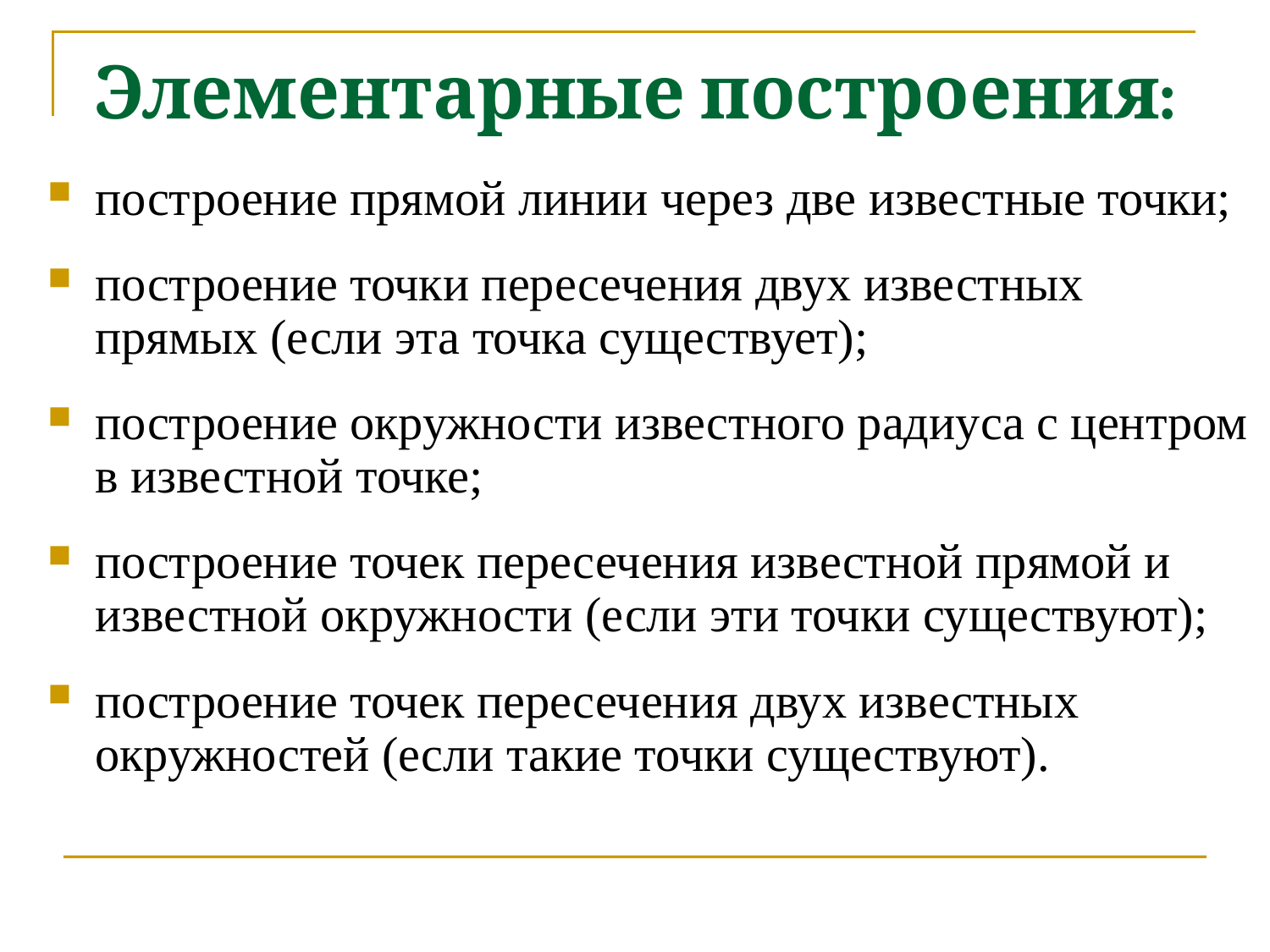

# Элементарные построения:
построение прямой линии через две известные точки;

построение точки пересечения двух известных прямых (если эта точка существует);

построение окружности известного радиуса с центром в известной точке;

построение точек пересечения известной прямой и известной окружности (если эти точки существуют);

построение точек пересечения двух известных окружностей (если такие точки существуют).